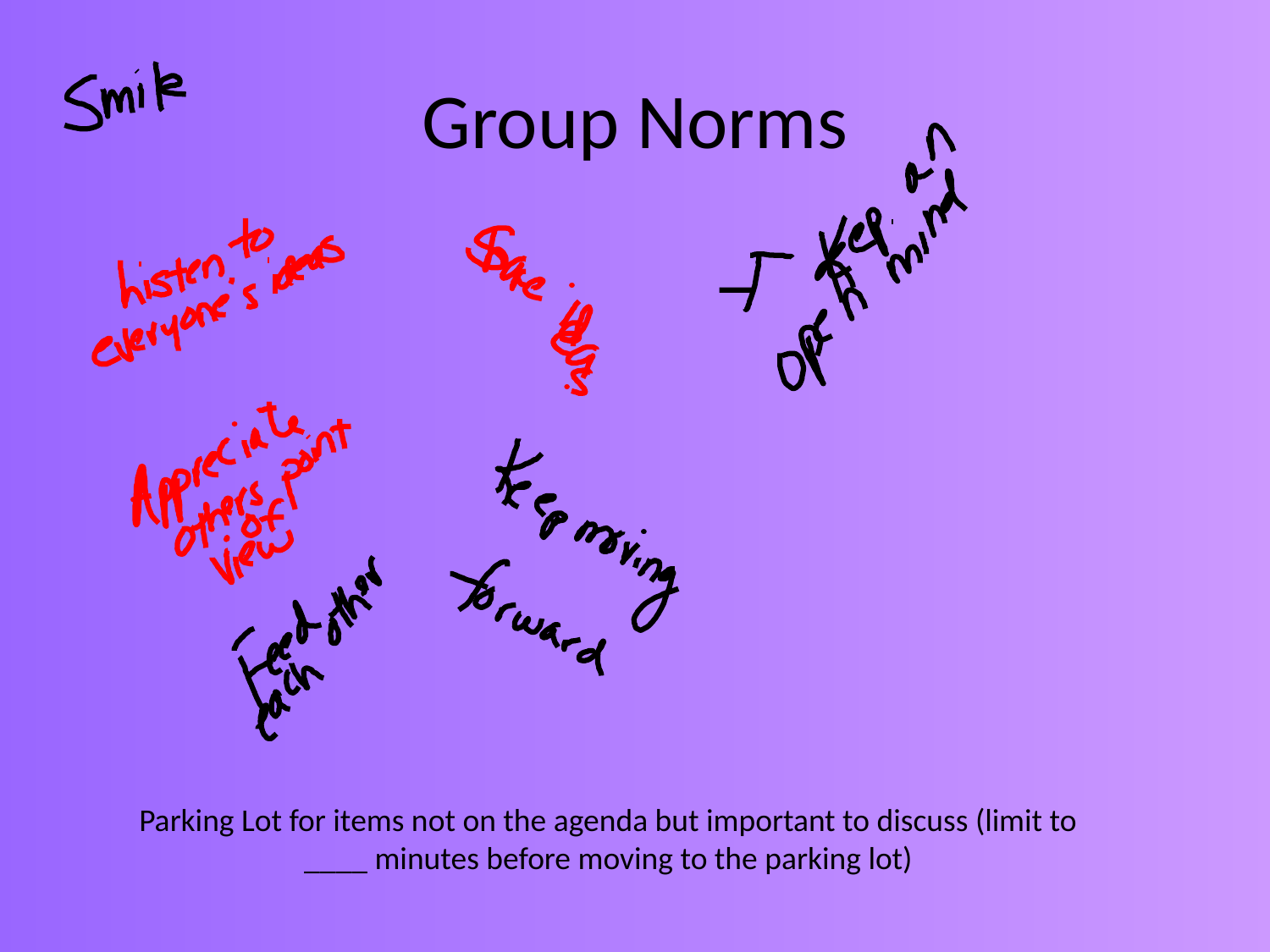

# Group Norms

Parking Lot for items not on the agenda but important to discuss (limit to ____ minutes before moving to the parking lot)